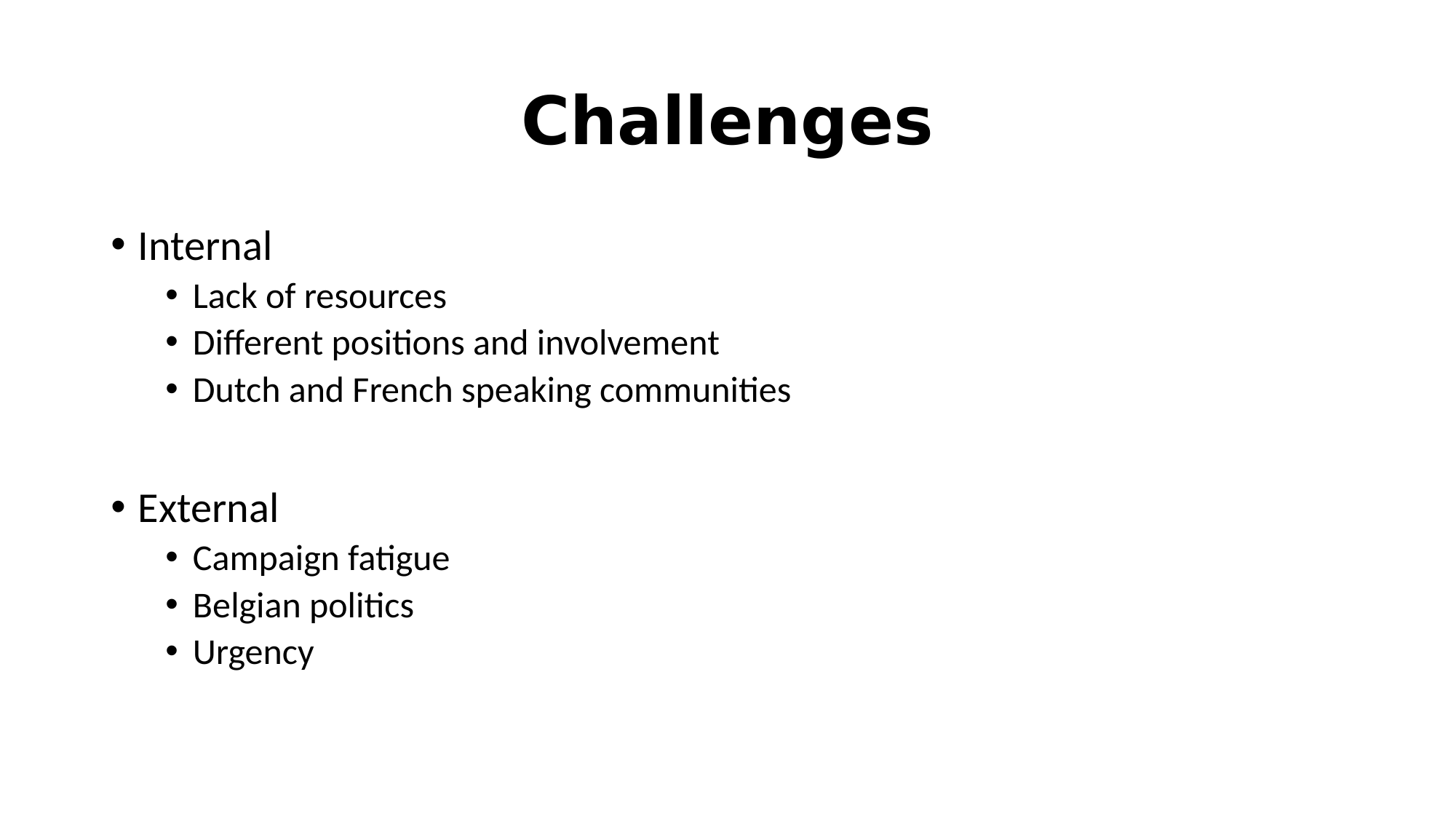

# Challenges
Internal
Lack of resources
Different positions and involvement
Dutch and French speaking communities

External
Campaign fatigue
Belgian politics
Urgency